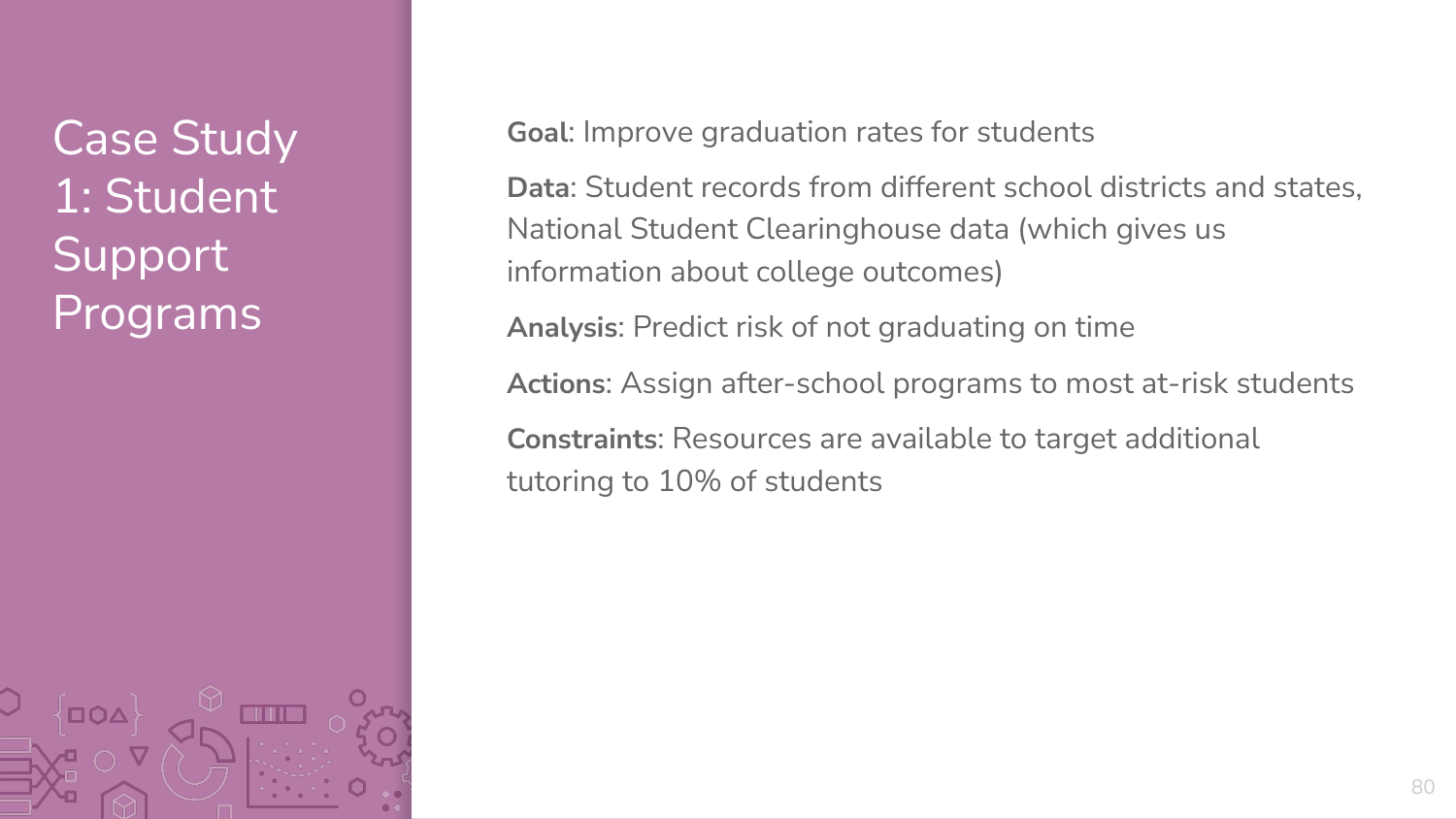

# Case Study 1: Student Support Programs
Goal: Improve graduation rates for students
Data: Student records from different school districts and states, National Student Clearinghouse data (which gives us information about college outcomes)
Analysis: Predict risk of not graduating on time
Actions: Assign after-school programs to most at-risk students
Constraints: Resources are available to target additional tutoring to 10% of students

80